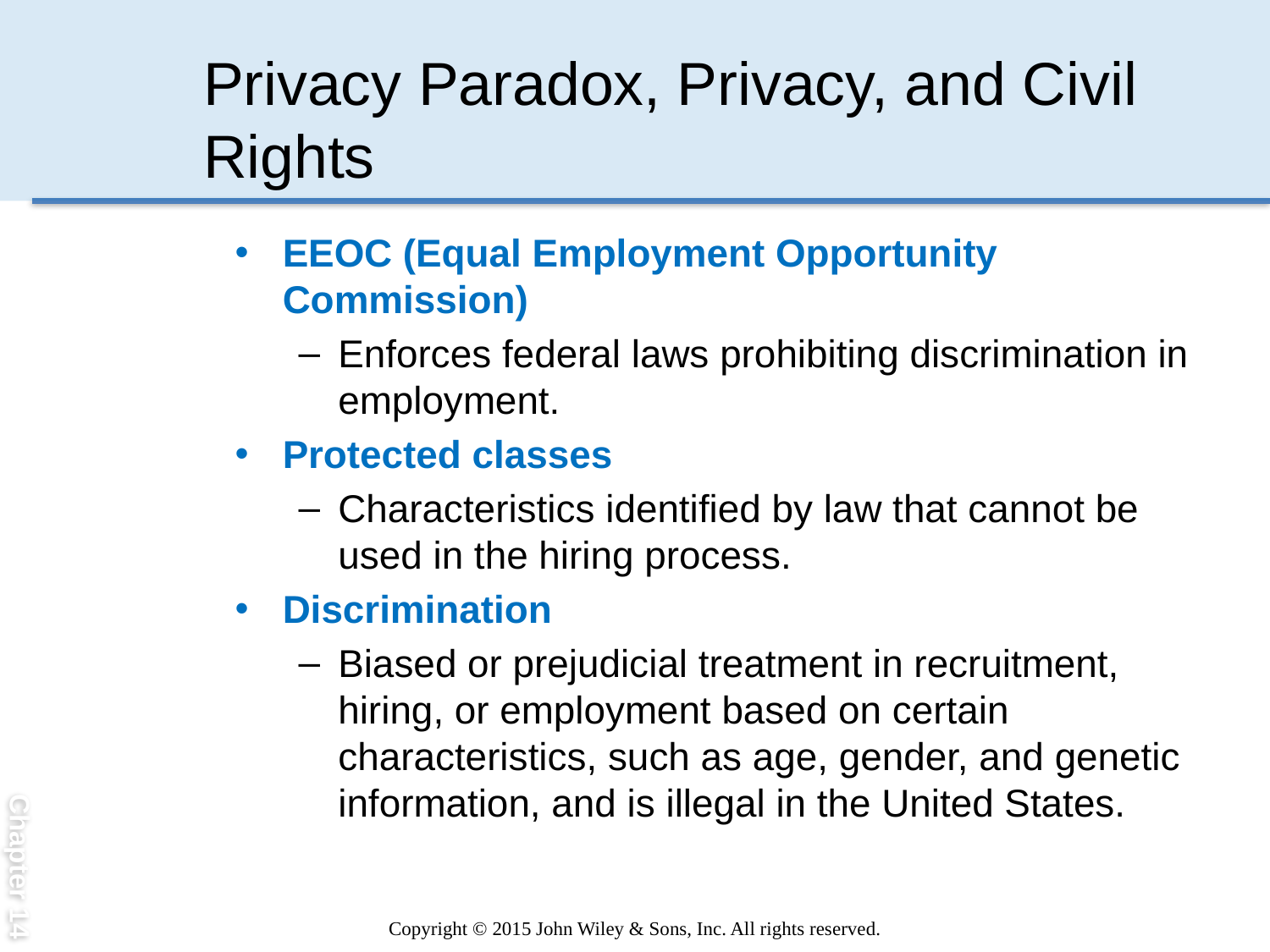

Chapter 14
# Privacy Paradox, Privacy, and Civil Rights
EEOC (Equal Employment Opportunity Commission)
Enforces federal laws prohibiting discrimination in employment.
Protected classes
Characteristics identified by law that cannot be used in the hiring process.
Discrimination
Biased or prejudicial treatment in recruitment, hiring, or employment based on certain characteristics, such as age, gender, and genetic information, and is illegal in the United States.